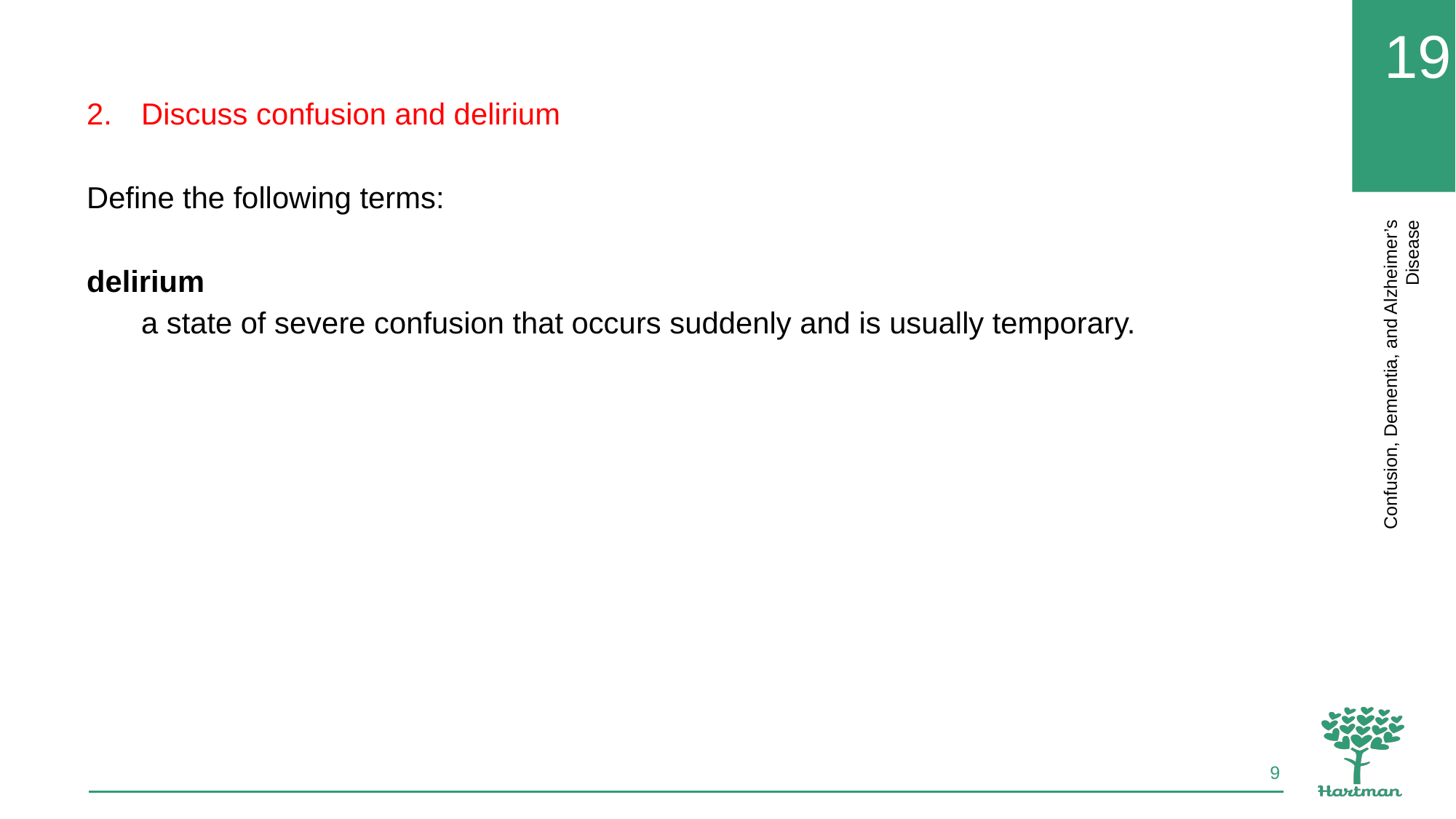

Discuss confusion and delirium

Define the following terms:

delirium
a state of severe confusion that occurs suddenly and is usually temporary.

9